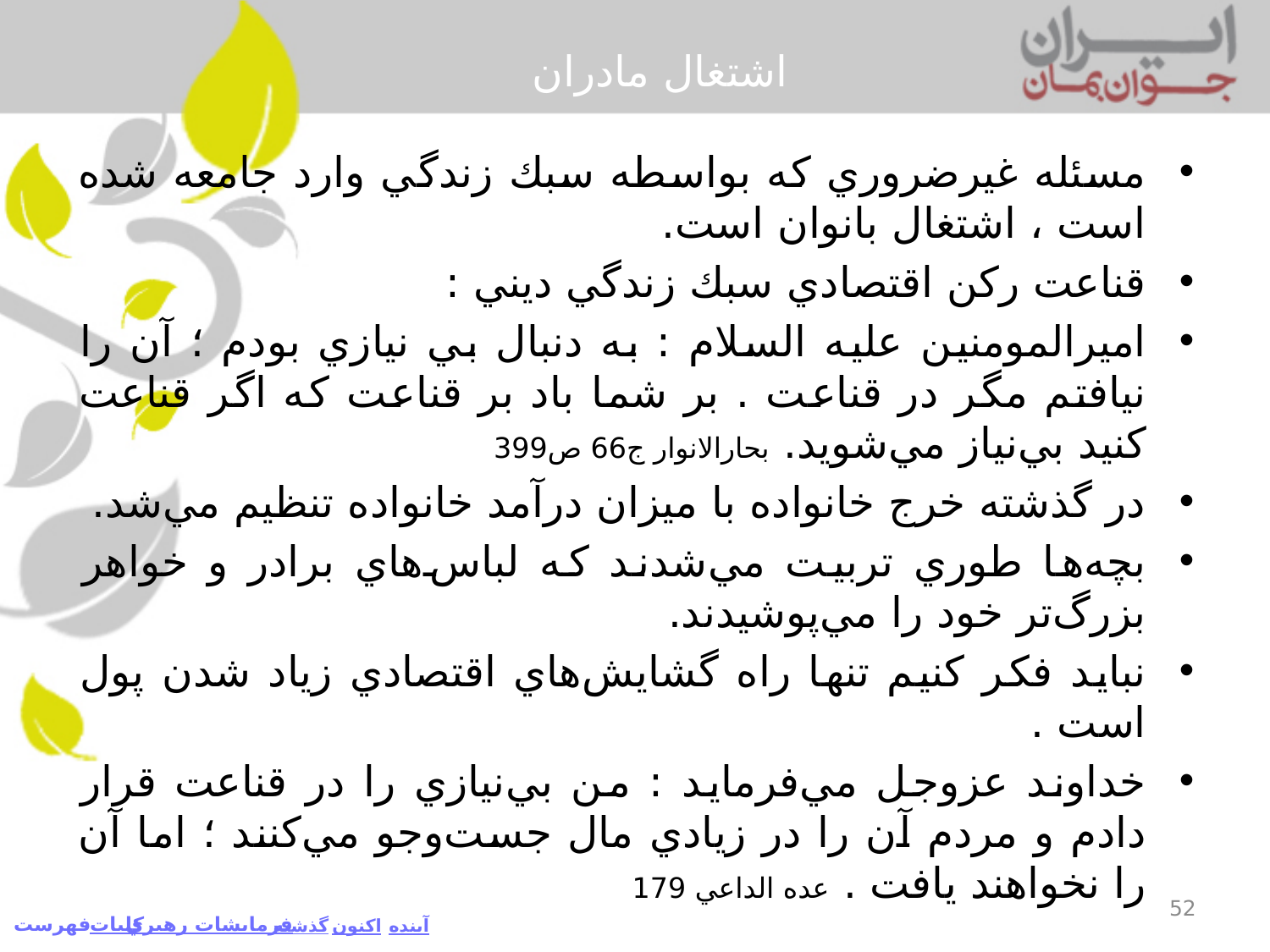

# اشتغال مادران
مسئله غيرضروري كه بواسطه سبك زندگي وارد جامعه شده است ، اشتغال بانوان است.
قناعت ركن اقتصادي سبك زندگي ديني :
اميرالمومنين عليه السلام : به دنبال بي نيازي بودم ؛ آن را نيافتم مگر در قناعت . بر شما باد بر قناعت كه اگر قناعت كنيد بي‌نياز مي‌شويد. بحارالانوار ج66 ص399
در گذشته خرج خانواده با ميزان درآمد خانواده تنظيم مي‌شد.
بچه‌ها طوري تربيت مي‌شدند كه لباس‌هاي برادر و خواهر بزرگ‌تر خود را مي‌پوشيدند.
نبايد فكر كنيم تنها راه گشايش‌هاي اقتصادي زياد شدن پول است .
خداوند عزوجل مي‌فرمايد : من بي‌نيازي را در قناعت قرار دادم و مردم آن را در زيادي مال جست‌وجو مي‌كنند ؛ اما آن را نخواهند يافت . عده الداعي 179
52